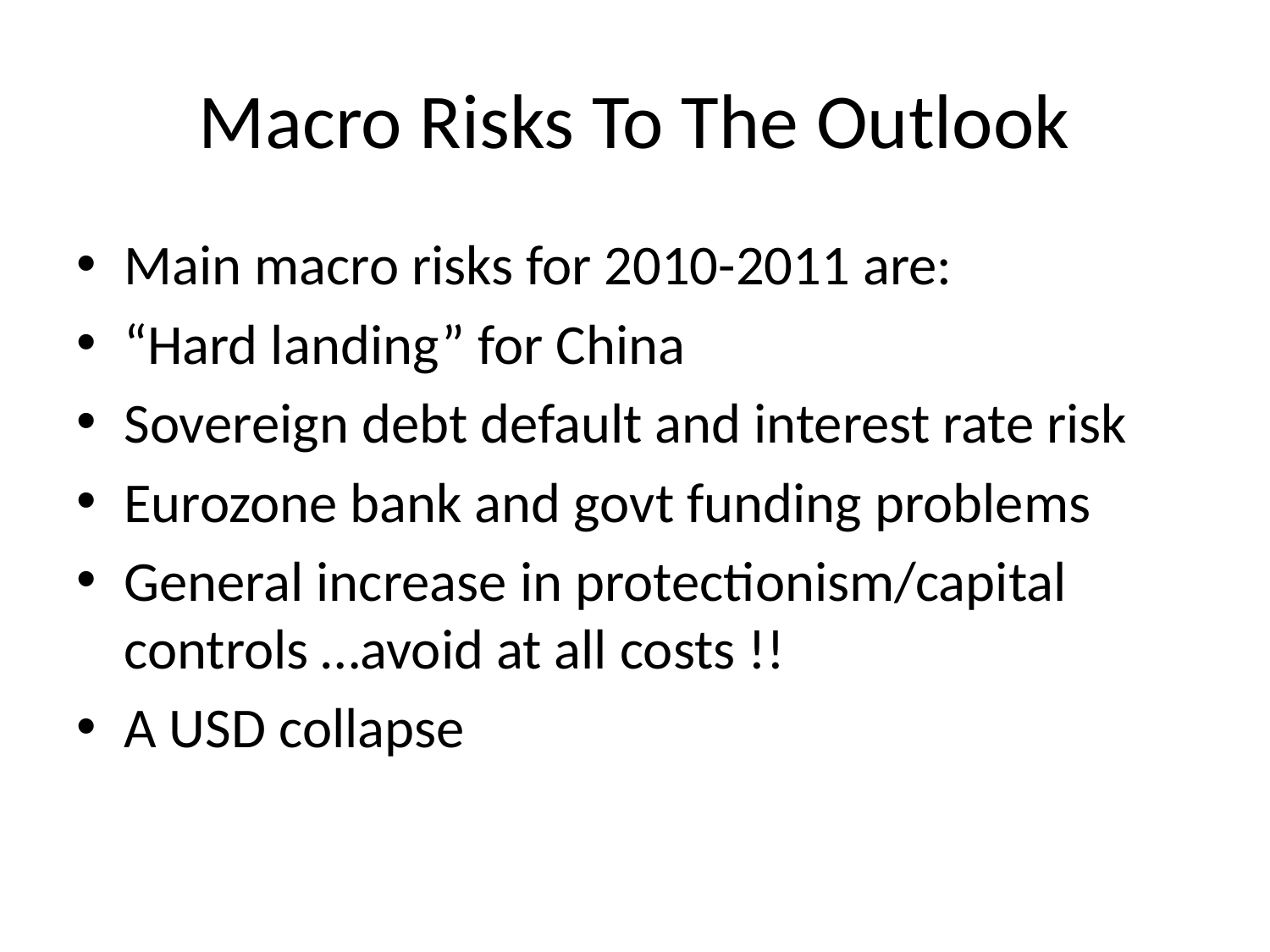

# Macro Risks To The Outlook
Main macro risks for 2010-2011 are:
“Hard landing” for China
Sovereign debt default and interest rate risk
Eurozone bank and govt funding problems
General increase in protectionism/capital controls …avoid at all costs !!
A USD collapse